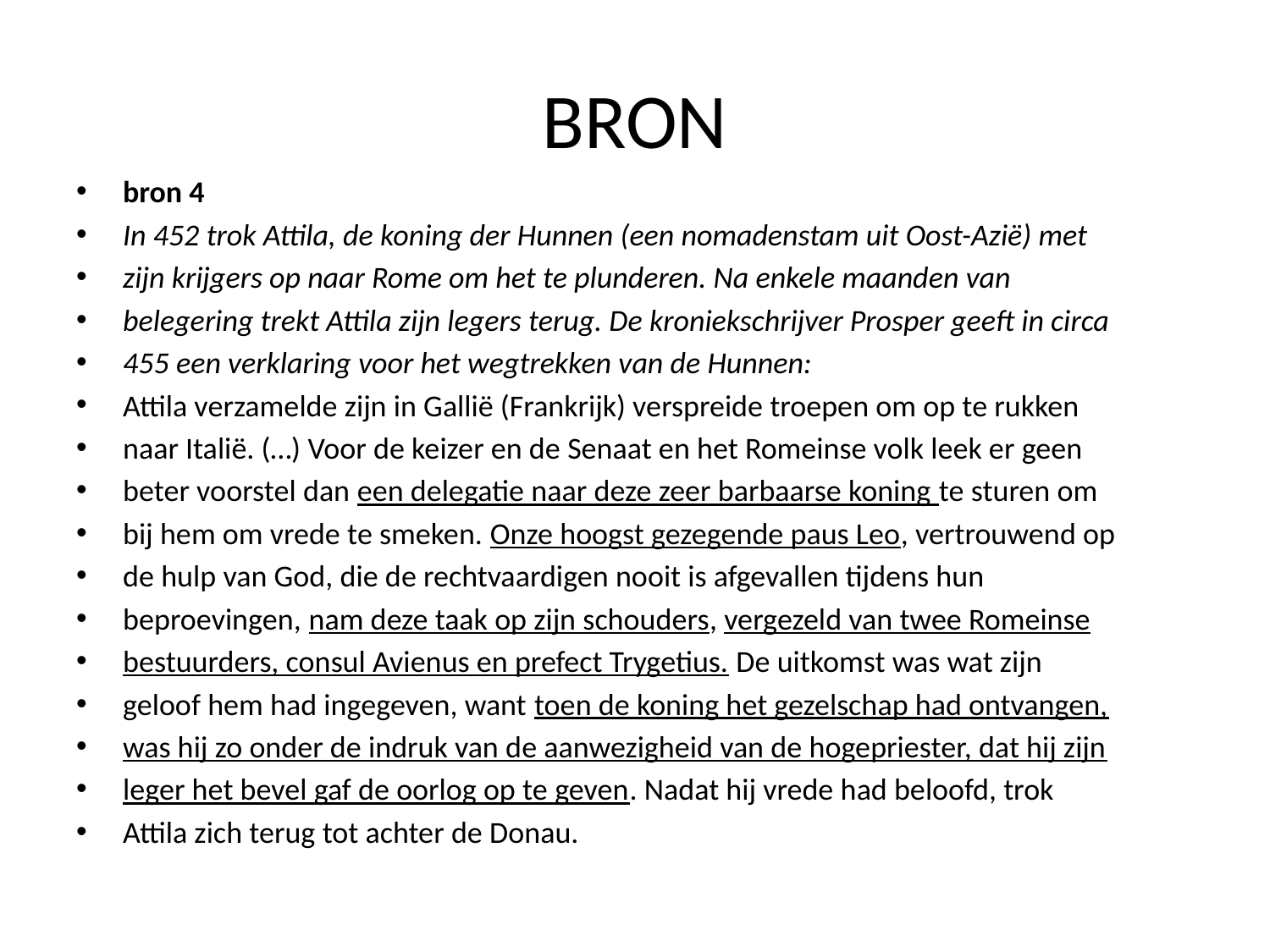

# BRON
bron 4
In 452 trok Attila, de koning der Hunnen (een nomadenstam uit Oost-Azië) met
zijn krijgers op naar Rome om het te plunderen. Na enkele maanden van
belegering trekt Attila zijn legers terug. De kroniekschrijver Prosper geeft in circa
455 een verklaring voor het wegtrekken van de Hunnen:
Attila verzamelde zijn in Gallië (Frankrijk) verspreide troepen om op te rukken
naar Italië. (…) Voor de keizer en de Senaat en het Romeinse volk leek er geen
beter voorstel dan een delegatie naar deze zeer barbaarse koning te sturen om
bij hem om vrede te smeken. Onze hoogst gezegende paus Leo, vertrouwend op
de hulp van God, die de rechtvaardigen nooit is afgevallen tijdens hun
beproevingen, nam deze taak op zijn schouders, vergezeld van twee Romeinse
bestuurders, consul Avienus en prefect Trygetius. De uitkomst was wat zijn
geloof hem had ingegeven, want toen de koning het gezelschap had ontvangen,
was hij zo onder de indruk van de aanwezigheid van de hogepriester, dat hij zijn
leger het bevel gaf de oorlog op te geven. Nadat hij vrede had beloofd, trok
Attila zich terug tot achter de Donau.